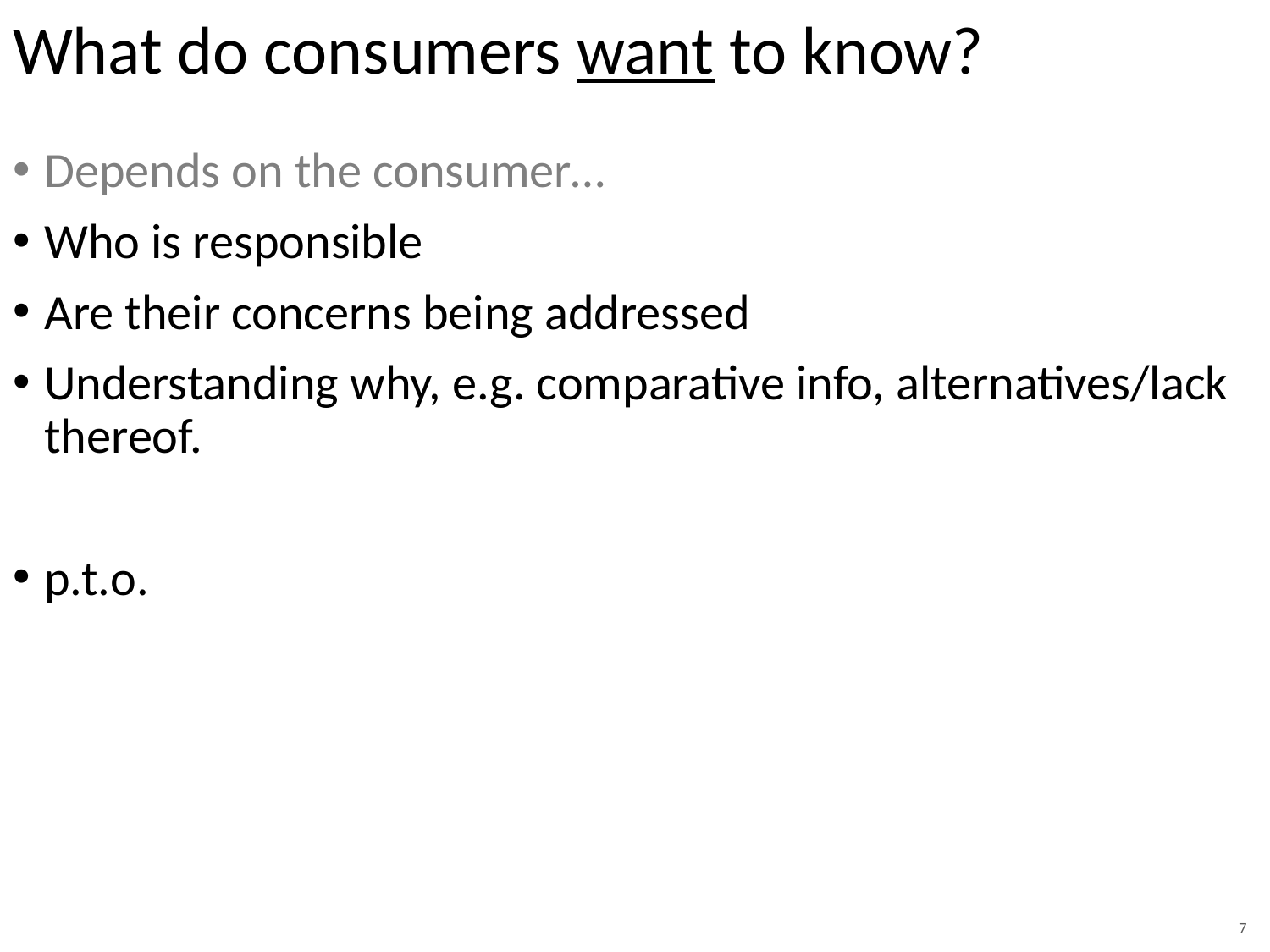

What do consumers want to know?
Depends on the consumer…
Who is responsible
Are their concerns being addressed
Understanding why, e.g. comparative info, alternatives/lack thereof.

p.t.o.

7